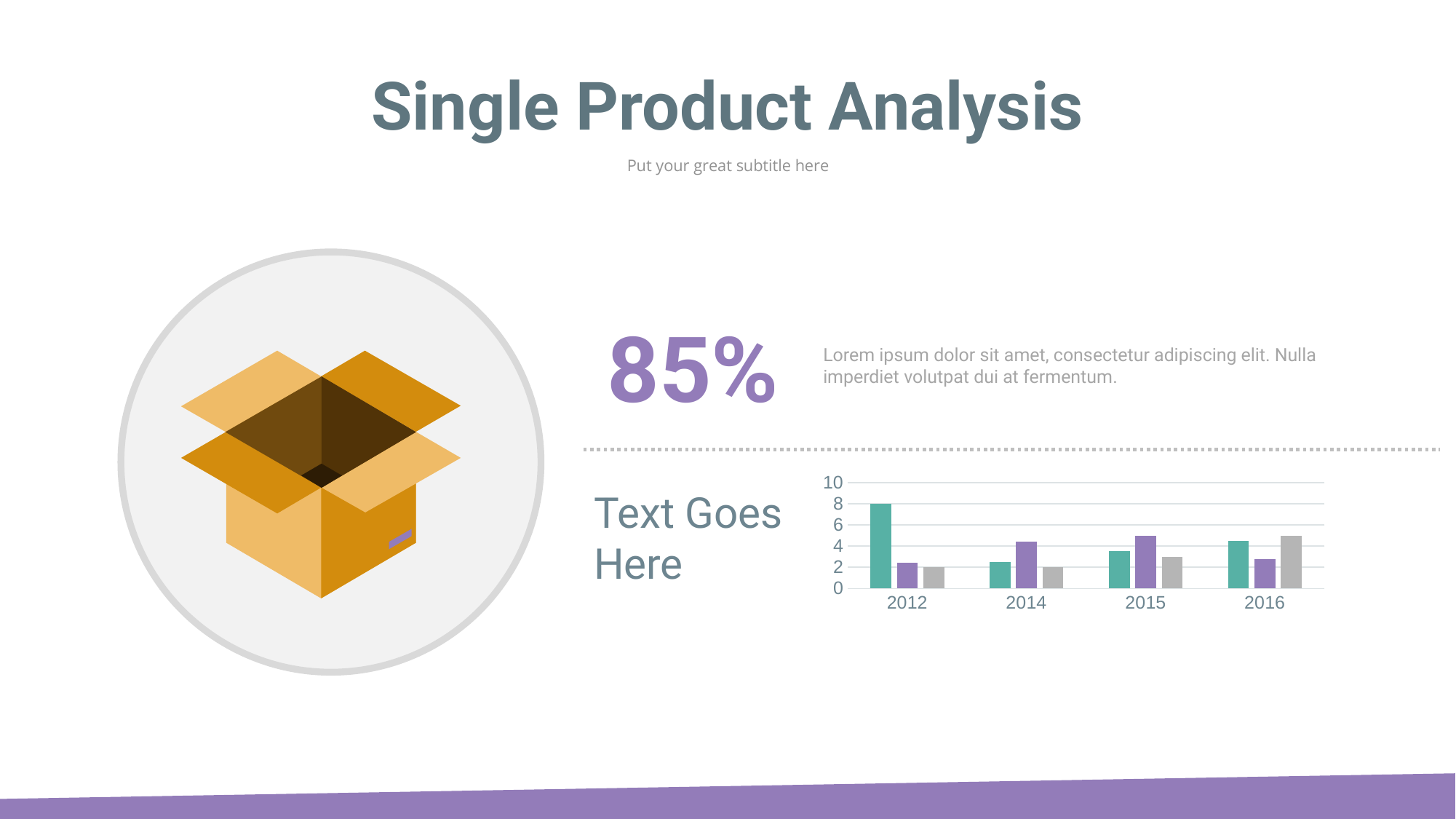

Single Product Analysis
Put your great subtitle here

85%
Lorem ipsum dolor sit amet, consectetur adipiscing elit. Nulla imperdiet volutpat dui at fermentum.

Text Goes Here

### Chart

| Category | Product 01 | product 02 | Product 03 |
|---|---|---|---|
| 2012 | 8.0 | 2.4 | 2.0 |
| 2014 | 2.5 | 4.4 | 2.0 |
| 2015 | 3.5 | 5.0 | 3.0 |
| 2016 | 4.5 | 2.8 | 5.0 |